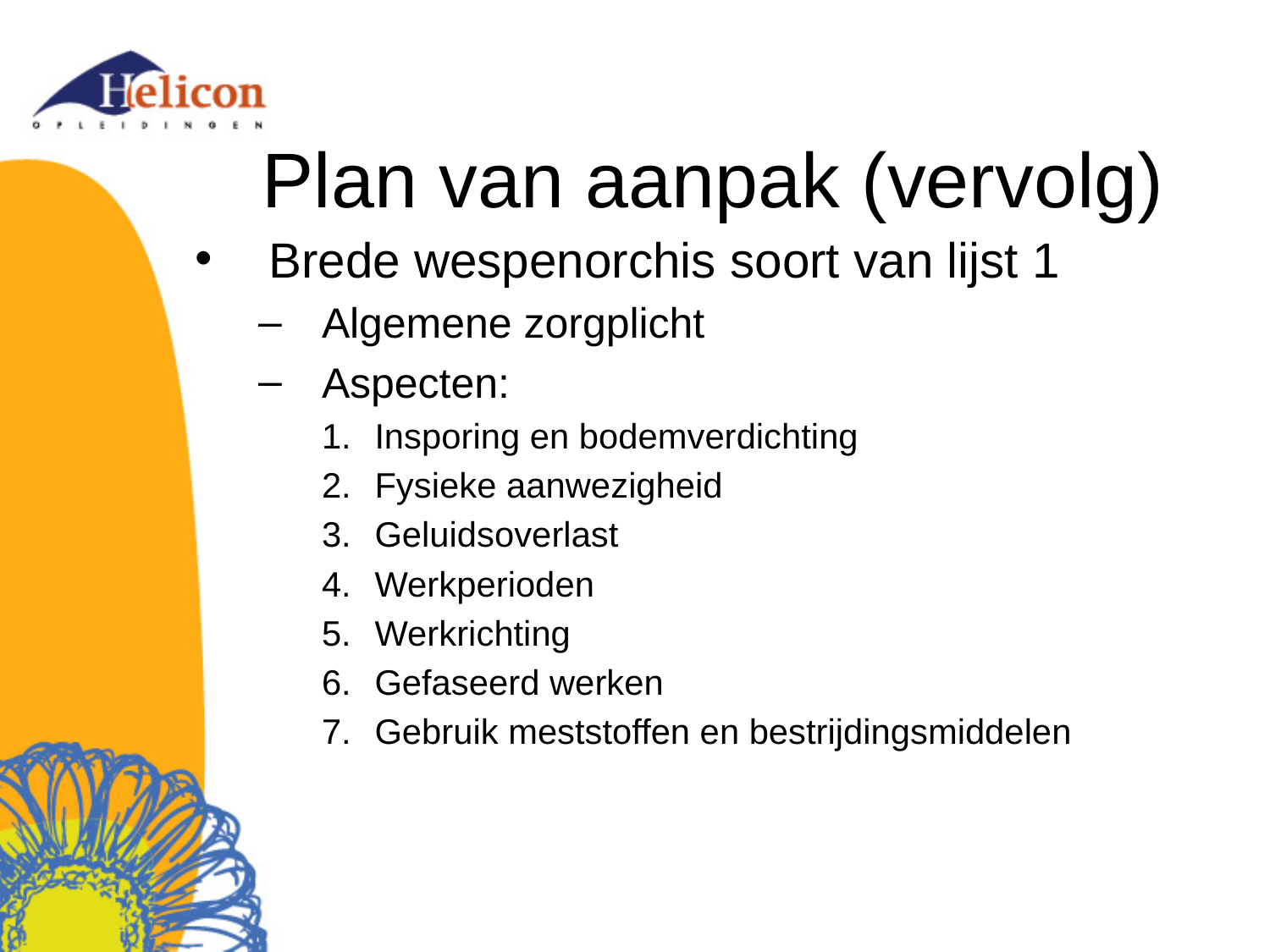

# Plan van aanpak (vervolg)
Brede wespenorchis soort van lijst 1
Algemene zorgplicht
Aspecten:
Insporing en bodemverdichting
Fysieke aanwezigheid
Geluidsoverlast
Werkperioden
Werkrichting
Gefaseerd werken
Gebruik meststoffen en bestrijdingsmiddelen